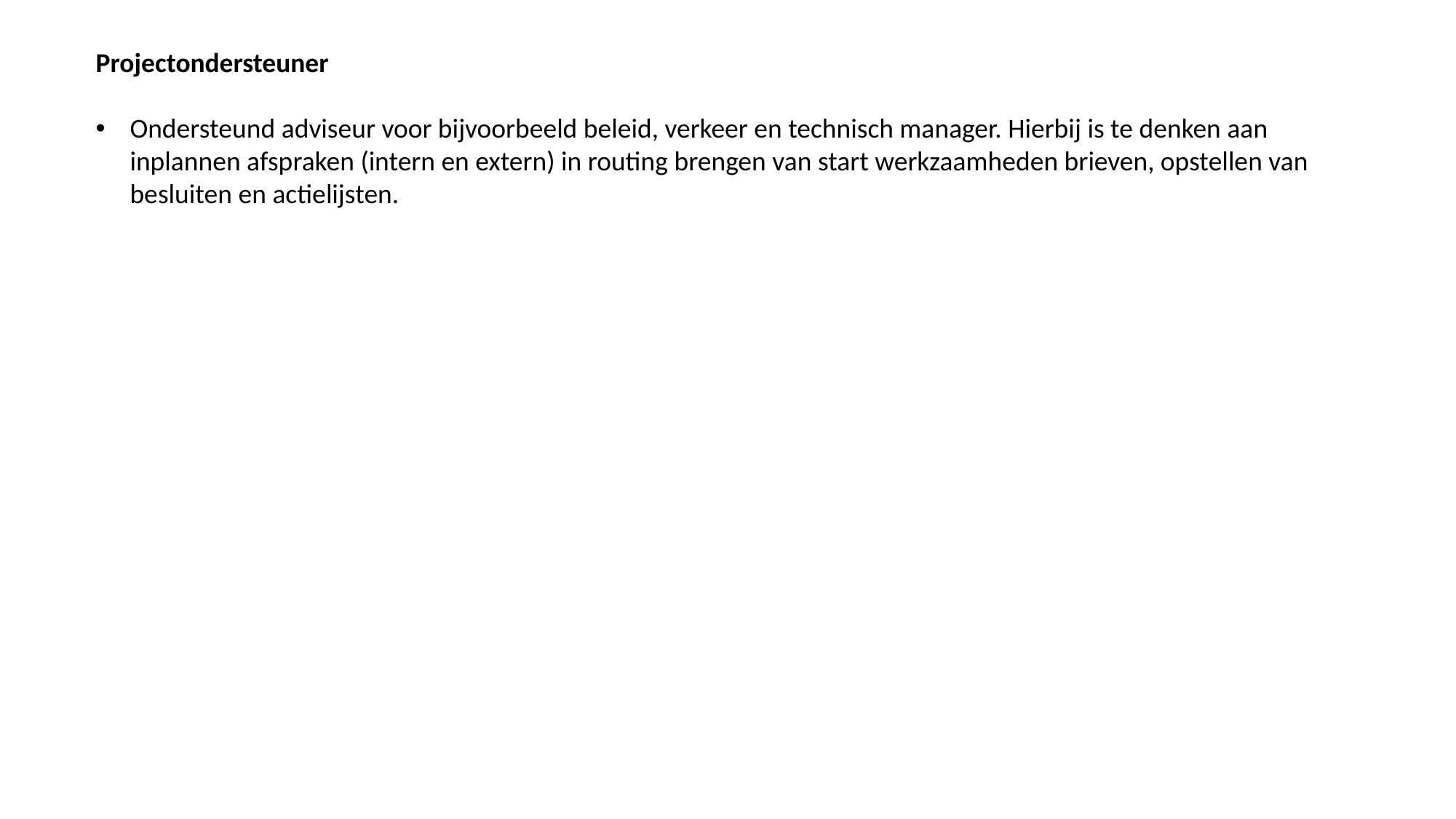

Projectondersteuner

Ondersteund adviseur voor bijvoorbeeld beleid, verkeer en technisch manager. Hierbij is te denken aan inplannen afspraken (intern en extern) in routing brengen van start werkzaamheden brieven, opstellen van besluiten en actielijsten.